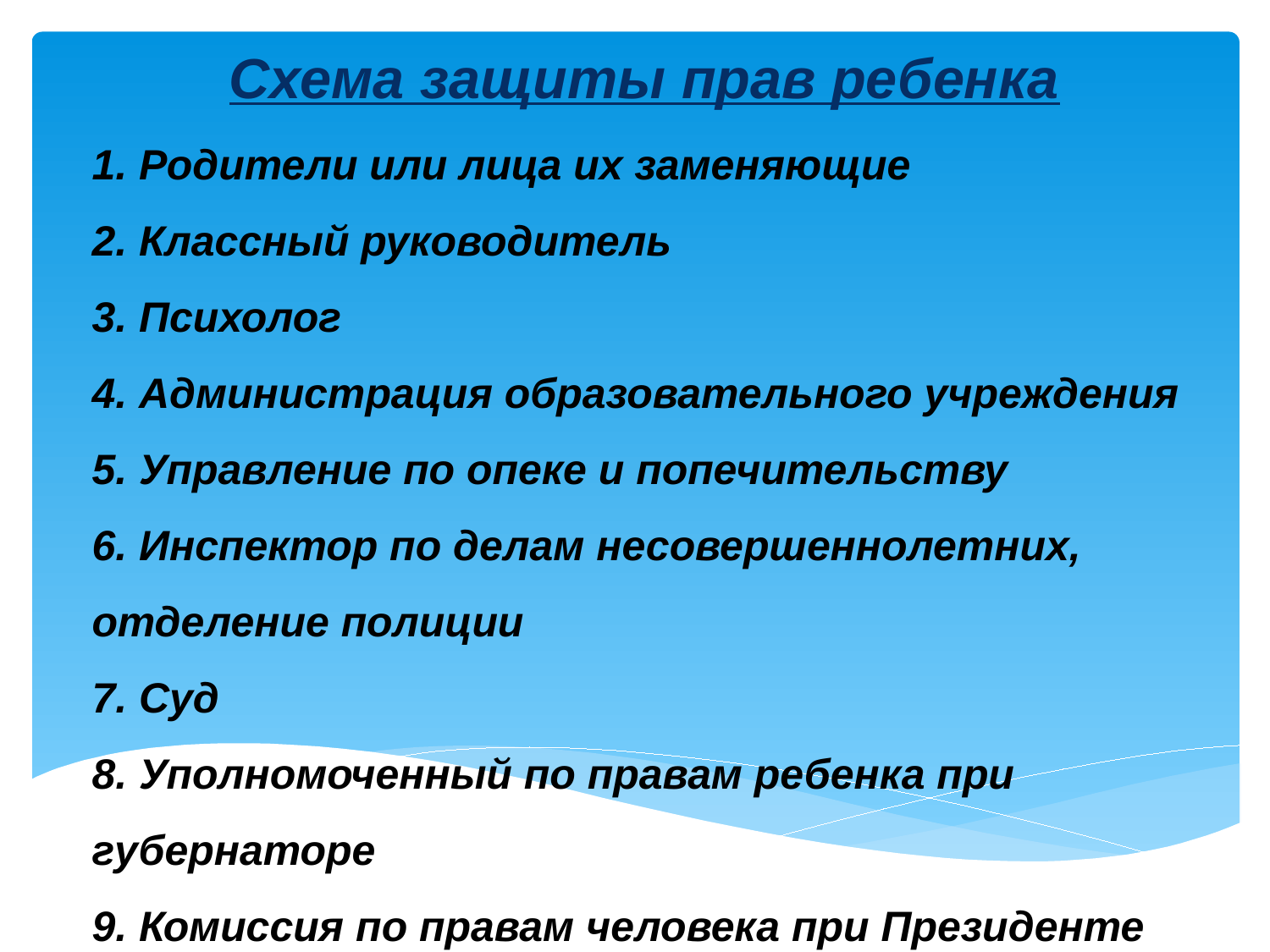

Схема защиты прав ребенка
1. Родители или лица их заменяющие
2. Классный руководитель
3. Психолог
4. Администрация образовательного учреждения
5. Управление по опеке и попечительству
6. Инспектор по делам несовершеннолетних, отделение полиции
7. Суд
8. Уполномоченный по правам ребенка при губернаторе
9. Комиссия по правам человека при Президенте
10. ООН